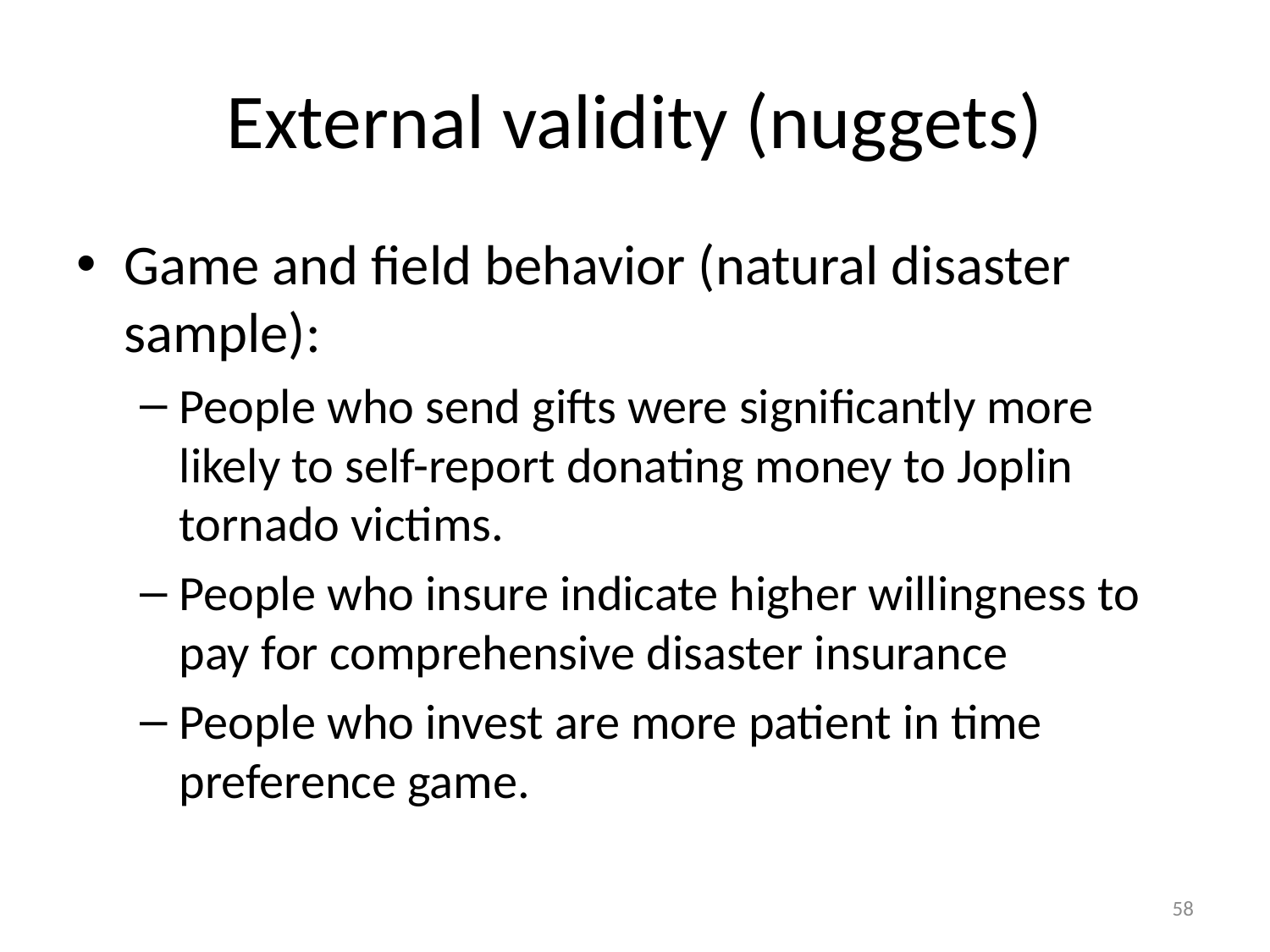

# External validity (nuggets)
Game and field behavior (natural disaster sample):
People who send gifts were significantly more likely to self-report donating money to Joplin tornado victims.
People who insure indicate higher willingness to pay for comprehensive disaster insurance
People who invest are more patient in time preference game.

58